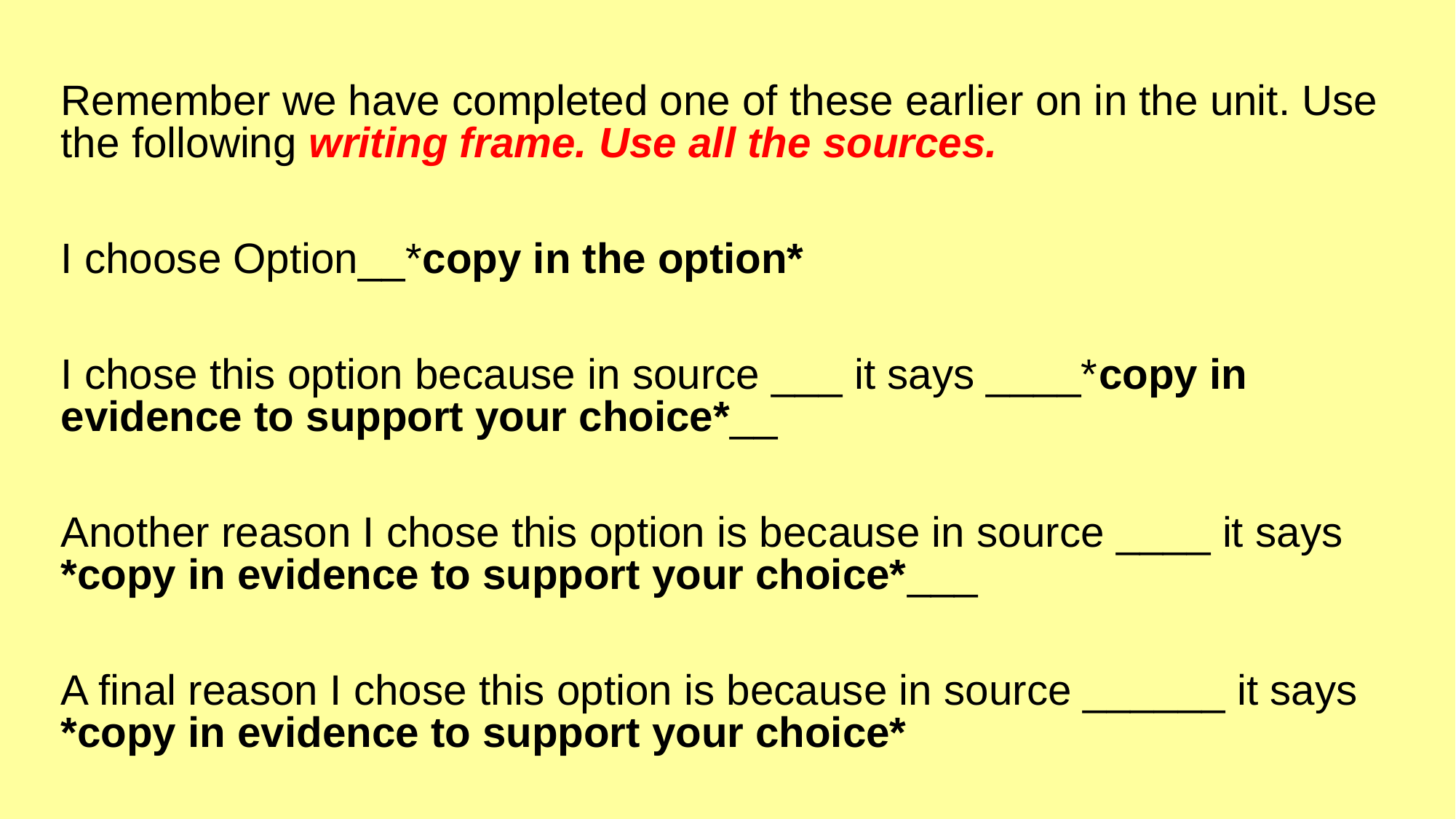

Remember we have completed one of these earlier on in the unit. Use the following writing frame. Use all the sources.

I choose Option__*copy in the option*

I chose this option because in source ___ it says ____*copy in evidence to support your choice*__

Another reason I chose this option is because in source ____ it says  *copy in evidence to support your choice*___

A final reason I chose this option is because in source ______ it says *copy in evidence to support your choice*